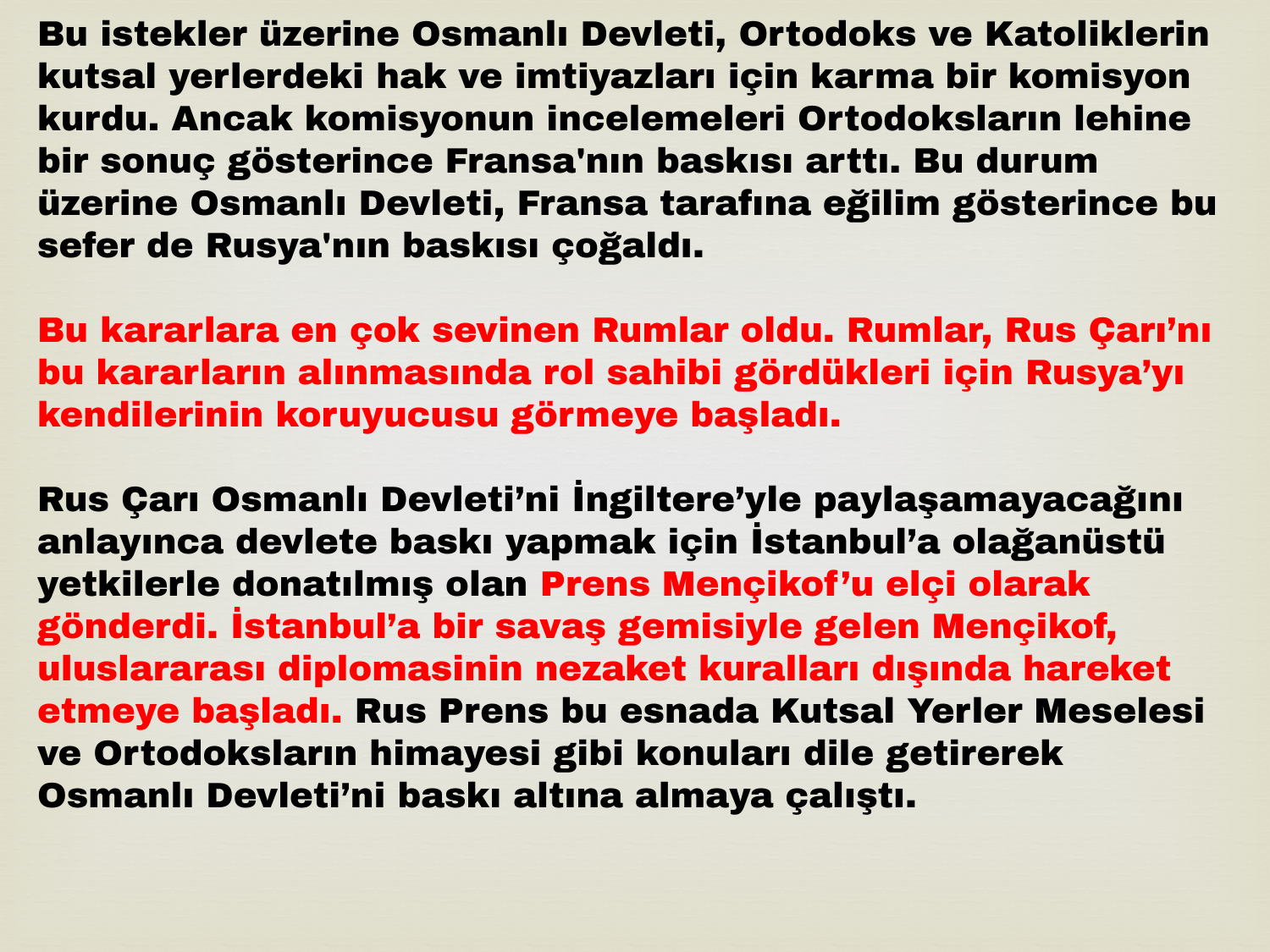

Bu istekler üzerine Osmanlı Devleti, Ortodoks ve Katoliklerin kutsal yerlerdeki hak ve imtiyazları için karma bir komisyon kurdu. Ancak komisyonun incelemeleri Ortodoksların lehine bir sonuç gösterince Fransa'nın baskısı arttı. Bu durum üzerine Osmanlı Devleti, Fransa tarafına eğilim gösterince bu sefer de Rusya'nın baskısı çoğaldı.

Bu kararlara en çok sevinen Rumlar oldu. Rumlar, Rus Çarı’nı bu kararların alınmasında rol sahibi gördükleri için Rusya’yı kendilerinin koruyucusu görmeye başladı.

Rus Çarı Osmanlı Devleti’ni İngiltere’yle paylaşamayacağını anlayınca devlete baskı yapmak için İstanbul’a olağanüstü yetkilerle donatılmış olan Prens Mençikof’u elçi olarak gönderdi. İstanbul’a bir savaş gemisiyle gelen Mençikof, uluslararası diplomasinin nezaket kuralları dışında hareket etmeye başladı. Rus Prens bu esnada Kutsal Yerler Meselesi ve Ortodoksların himayesi gibi konuları dile getirerek Osmanlı Devleti’ni baskı altına almaya çalıştı.